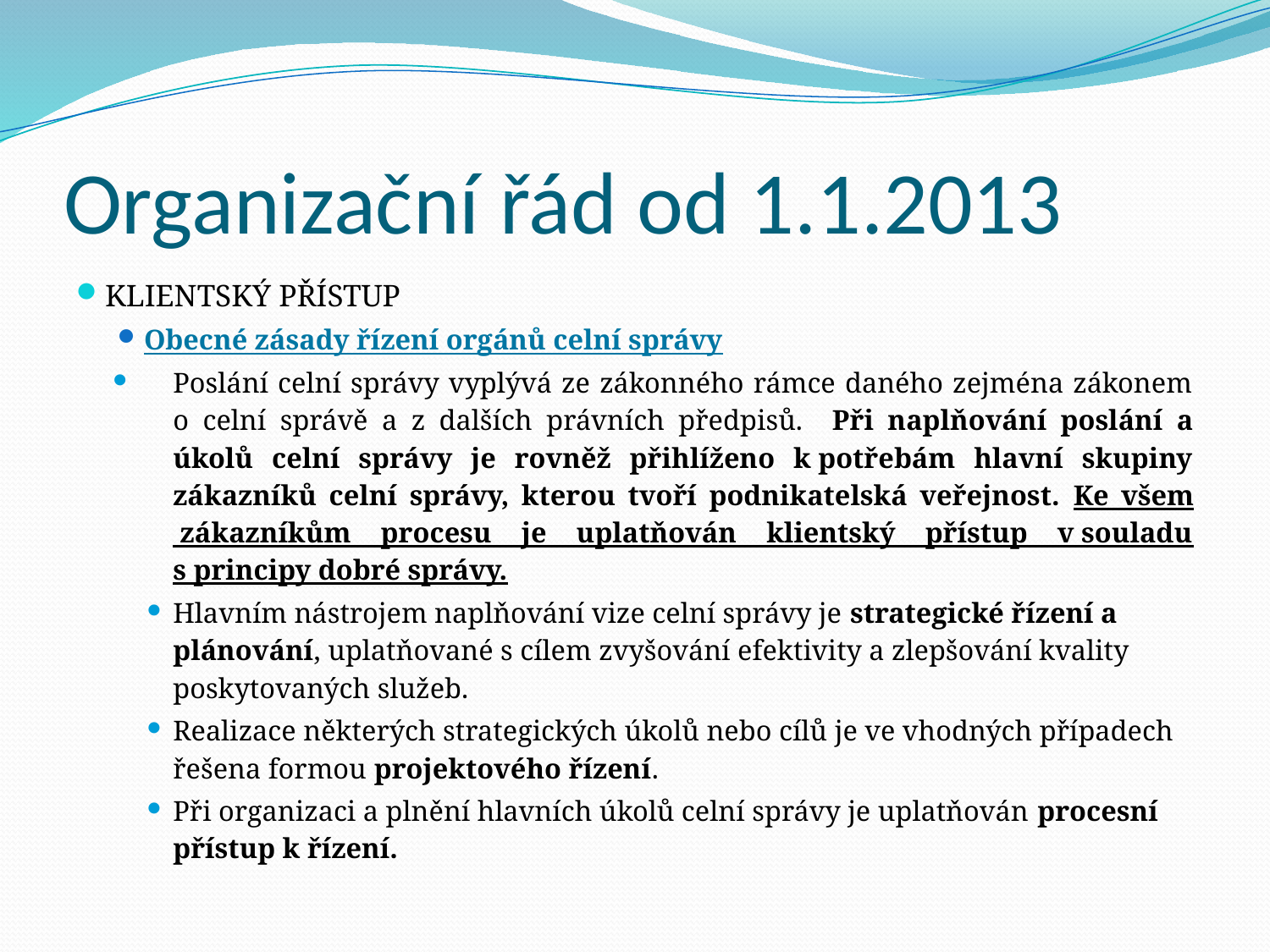

# Organizační řád od 1.1.2013
KLIENTSKÝ PŘÍSTUP
Obecné zásady řízení orgánů celní správy
Poslání celní správy vyplývá ze zákonného rámce daného zejména zákonem o celní správě a z dalších právních předpisů.  Při naplňování poslání a úkolů celní správy je rovněž přihlíženo k potřebám hlavní skupiny zákazníků celní správy, kterou tvoří podnikatelská veřejnost. Ke všem  zákazníkům procesu je uplatňován klientský přístup v souladu s principy dobré správy.
Hlavním nástrojem naplňování vize celní správy je strategické řízení a plánování, uplatňované s cílem zvyšování efektivity a zlepšování kvality poskytovaných služeb.
Realizace některých strategických úkolů nebo cílů je ve vhodných případech řešena formou projektového řízení.
Při organizaci a plnění hlavních úkolů celní správy je uplatňován procesní přístup k řízení.